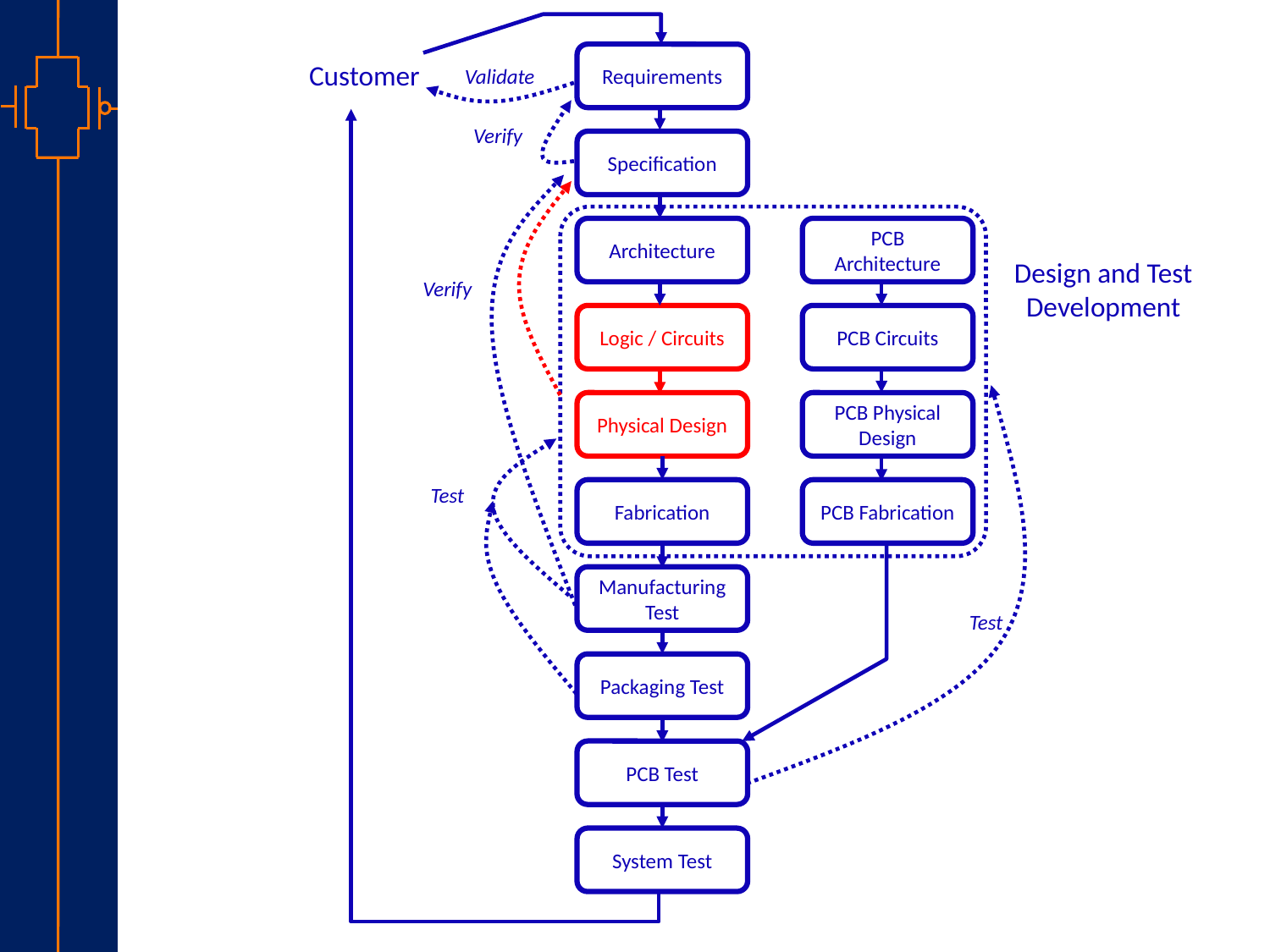

Customer
Requirements
Validate

Verify
Specification

PCB Architecture
Architecture
Design and Test Development
Verify

PCB Circuits
Logic / Circuits

PCB Physical Design
Physical Design

Test
Fabrication
PCB Fabrication

Manufacturing Test
Test

Packaging Test

PCB Test

System Test